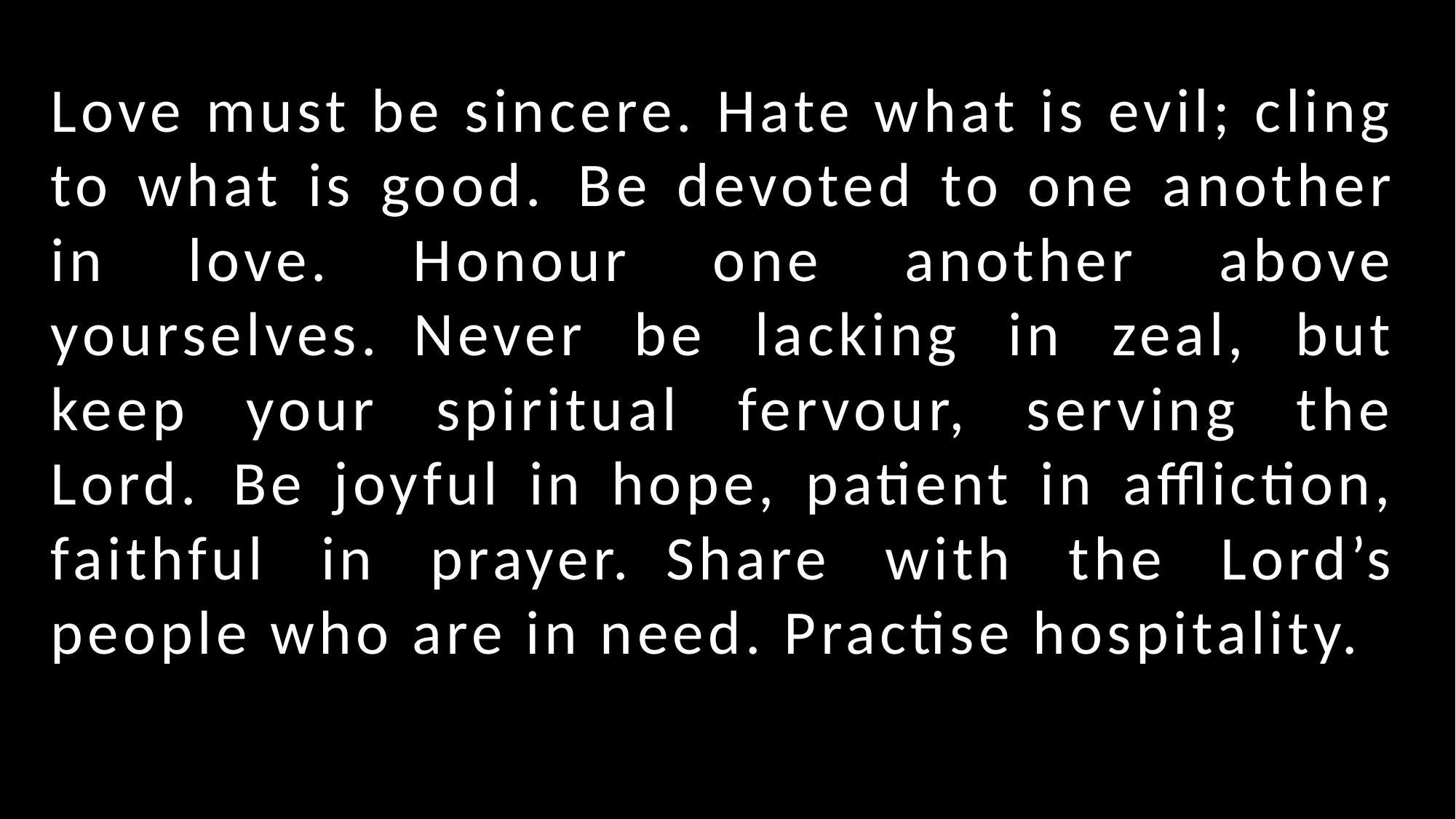

Love must be sincere. Hate what is evil; cling to what is good.  Be devoted to one another in love. Honour one another above yourselves.  Never be lacking in zeal, but keep your spiritual fervour, serving the Lord.  Be joyful in hope, patient in affliction, faithful in prayer.  Share with the Lord’s people who are in need. Practise hospitality.